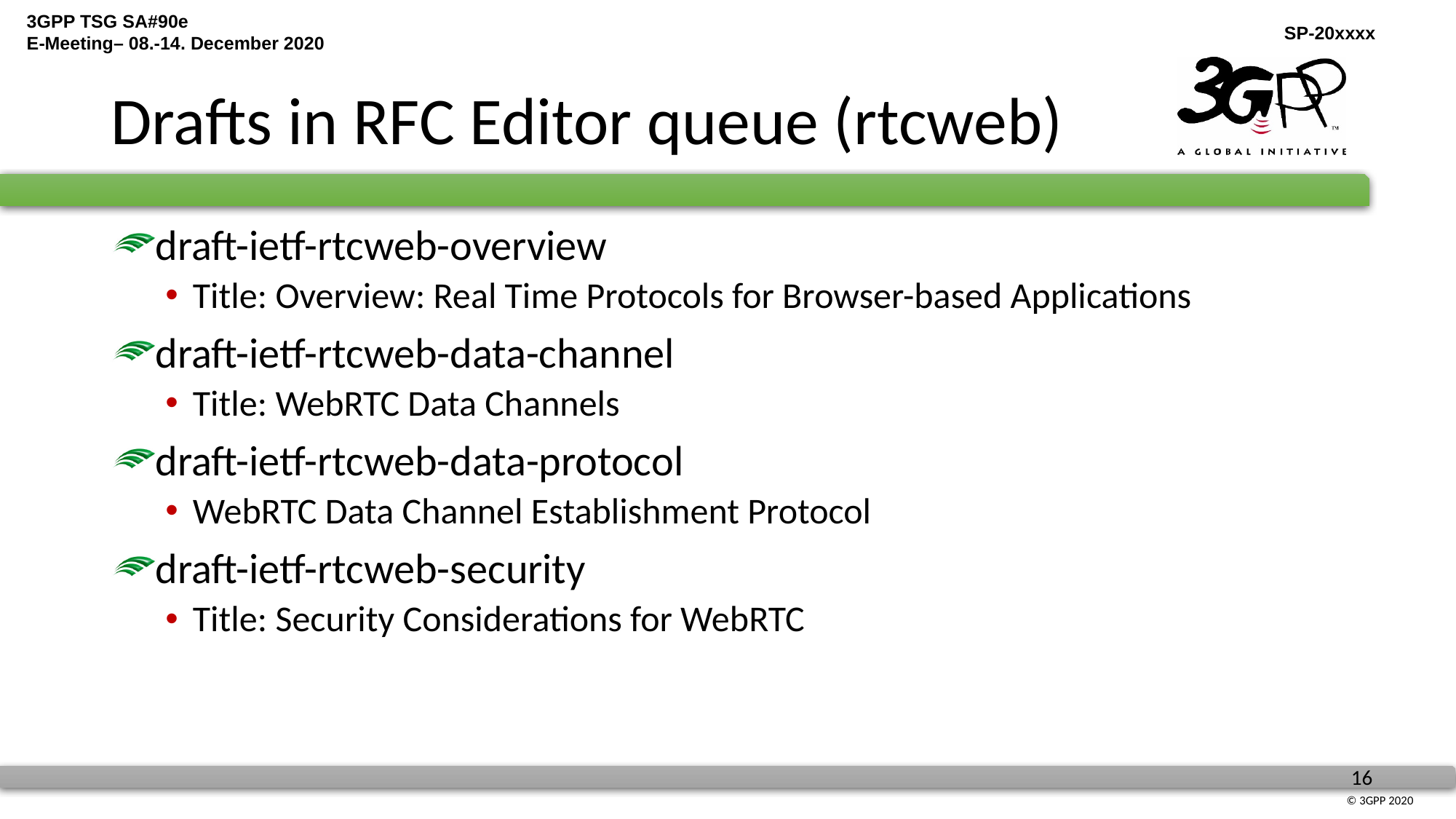

# Drafts in RFC Editor queue (rtcweb)
draft-ietf-rtcweb-overview
Title: Overview: Real Time Protocols for Browser-based Applications
draft-ietf-rtcweb-data-channel
Title: WebRTC Data Channels
draft-ietf-rtcweb-data-protocol
WebRTC Data Channel Establishment Protocol
draft-ietf-rtcweb-security
Title: Security Considerations for WebRTC